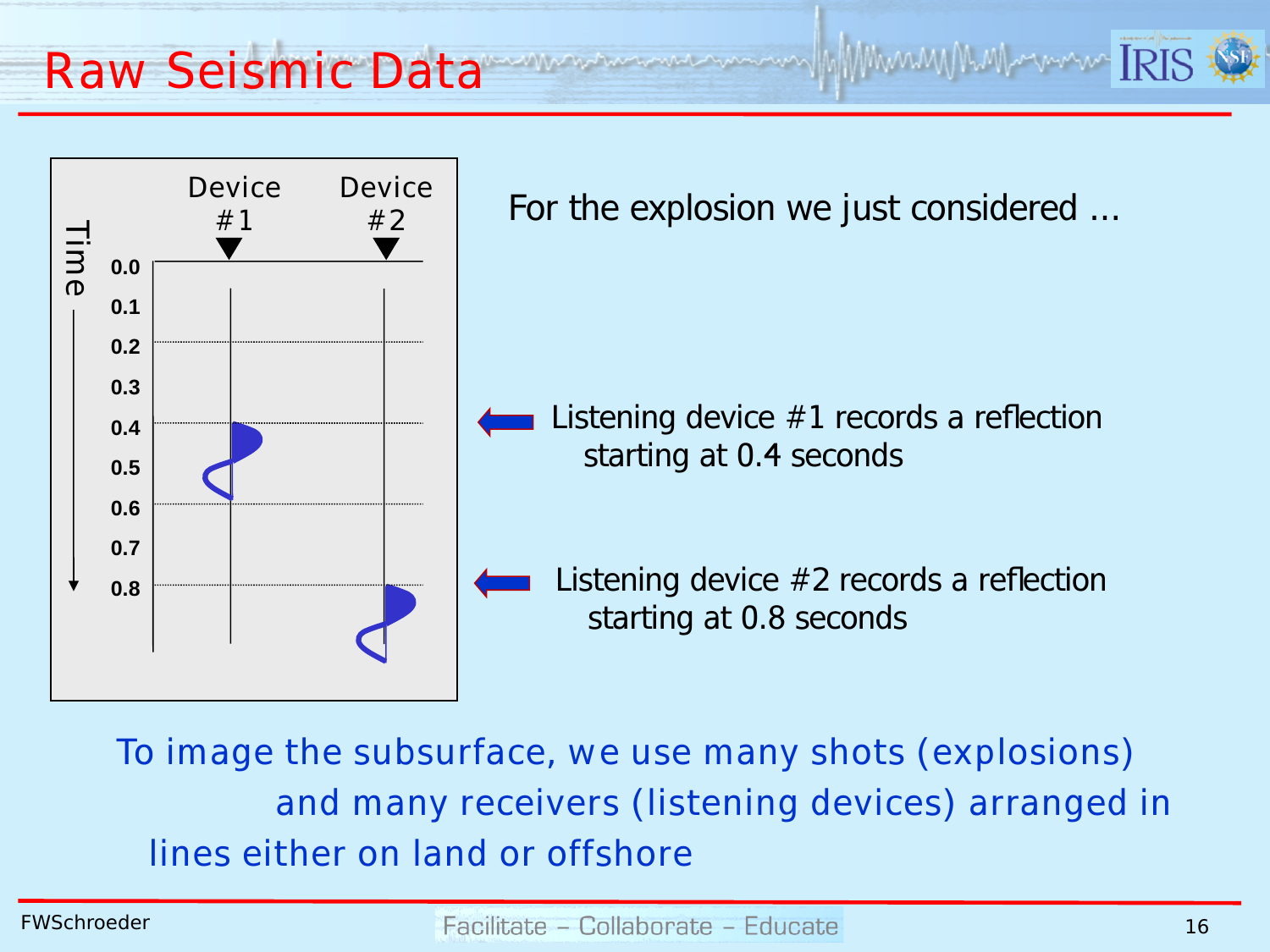

# Raw Seismic Data

Device
#1
Device
#2
For the explosion we just considered ...

Time

0.0

0.1

0.2
0.3

Listening device #1 records a reflection starting at 0.4 seconds

Listening device #2 records a reflection starting at 0.8 seconds

0.4
0.5

0.6
0.7
0.8
To image the subsurface, we use many shots (explosions)
		and many receivers (listening devices) arranged in lines either on land or offshore